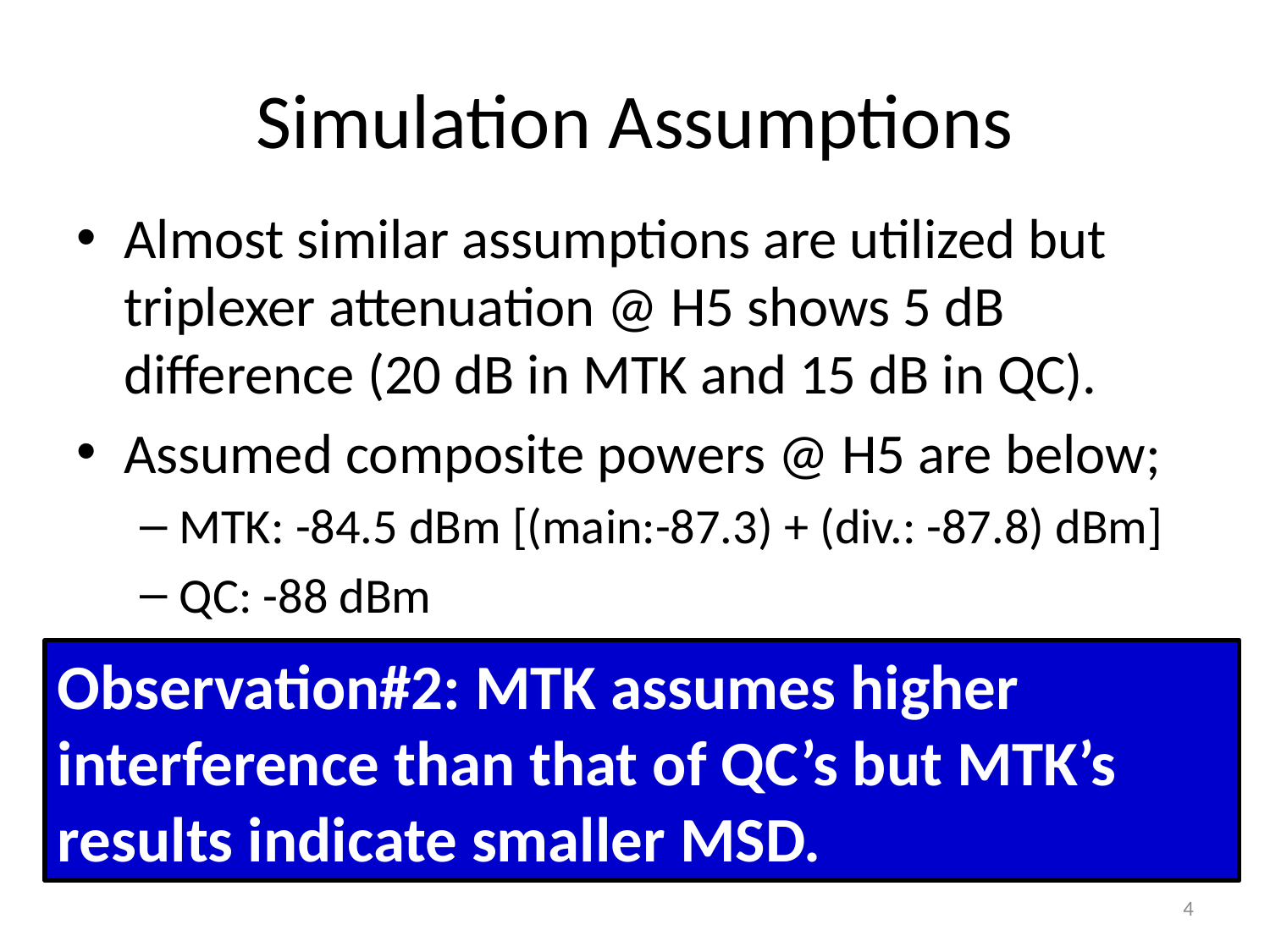

# Simulation Assumptions
Almost similar assumptions are utilized but triplexer attenuation @ H5 shows 5 dB difference (20 dB in MTK and 15 dB in QC).
Assumed composite powers @ H5 are below;
MTK: -84.5 dBm [(main:-87.3) + (div.: -87.8) dBm]
QC: -88 dBm
Observation#2: MTK assumes higher interference than that of QC’s but MTK’s results indicate smaller MSD.
4